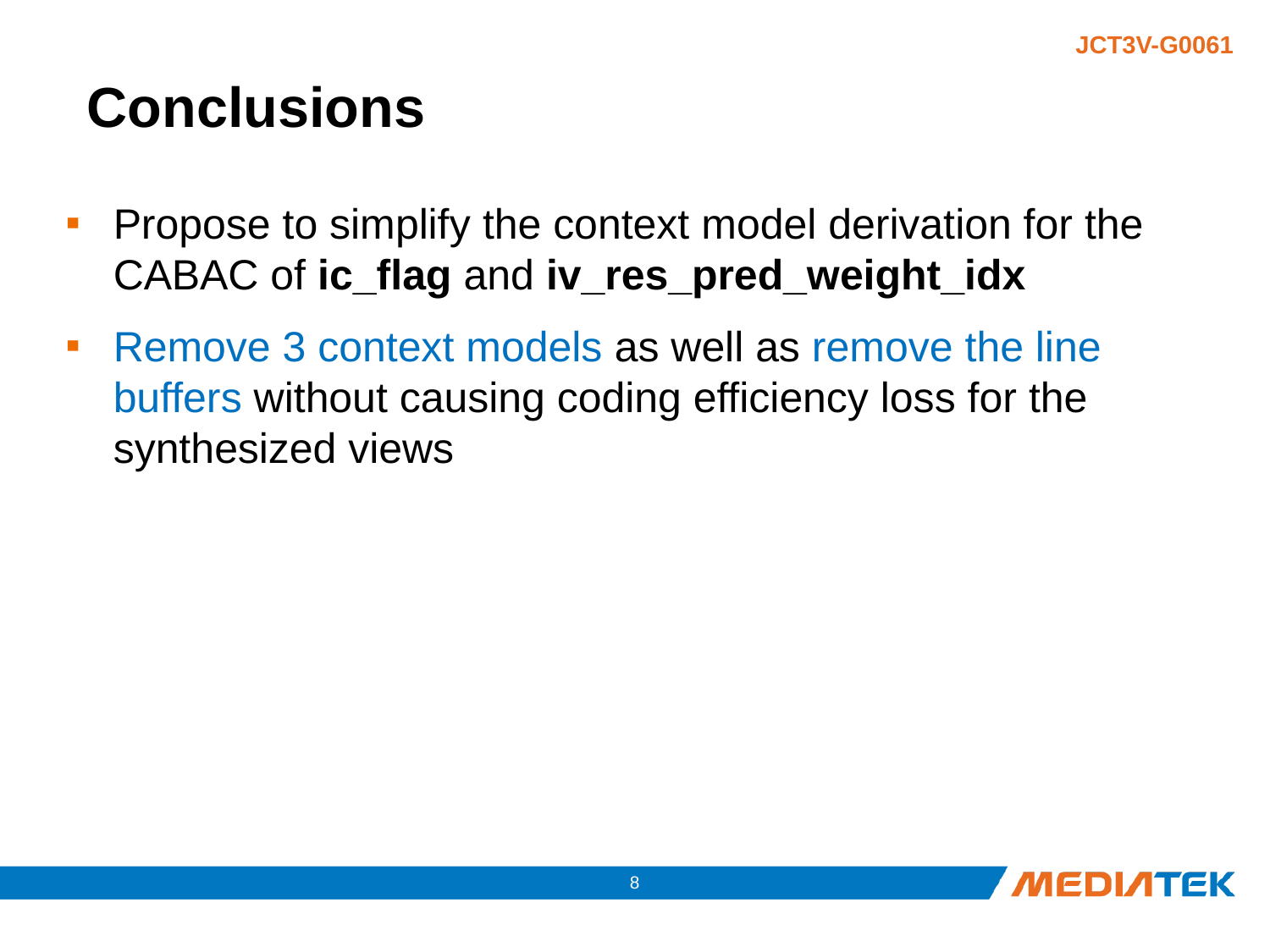

# Conclusions
Propose to simplify the context model derivation for the CABAC of ic_flag and iv_res_pred_weight_idx
Remove 3 context models as well as remove the line buffers without causing coding efficiency loss for the synthesized views

8